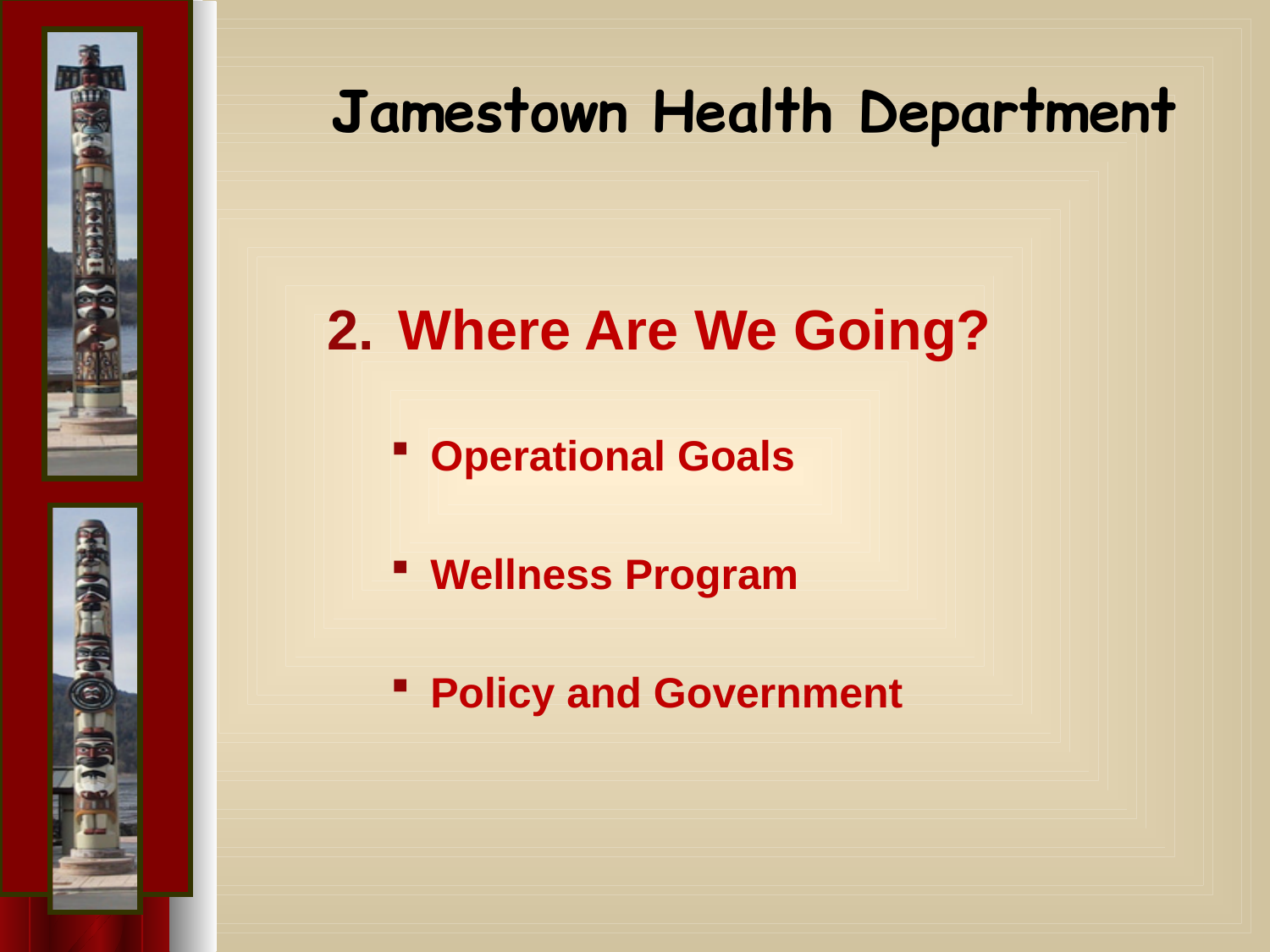

# Jamestown Health Department

Where Are We Going?

Operational Goals

Wellness Program

Policy and Government